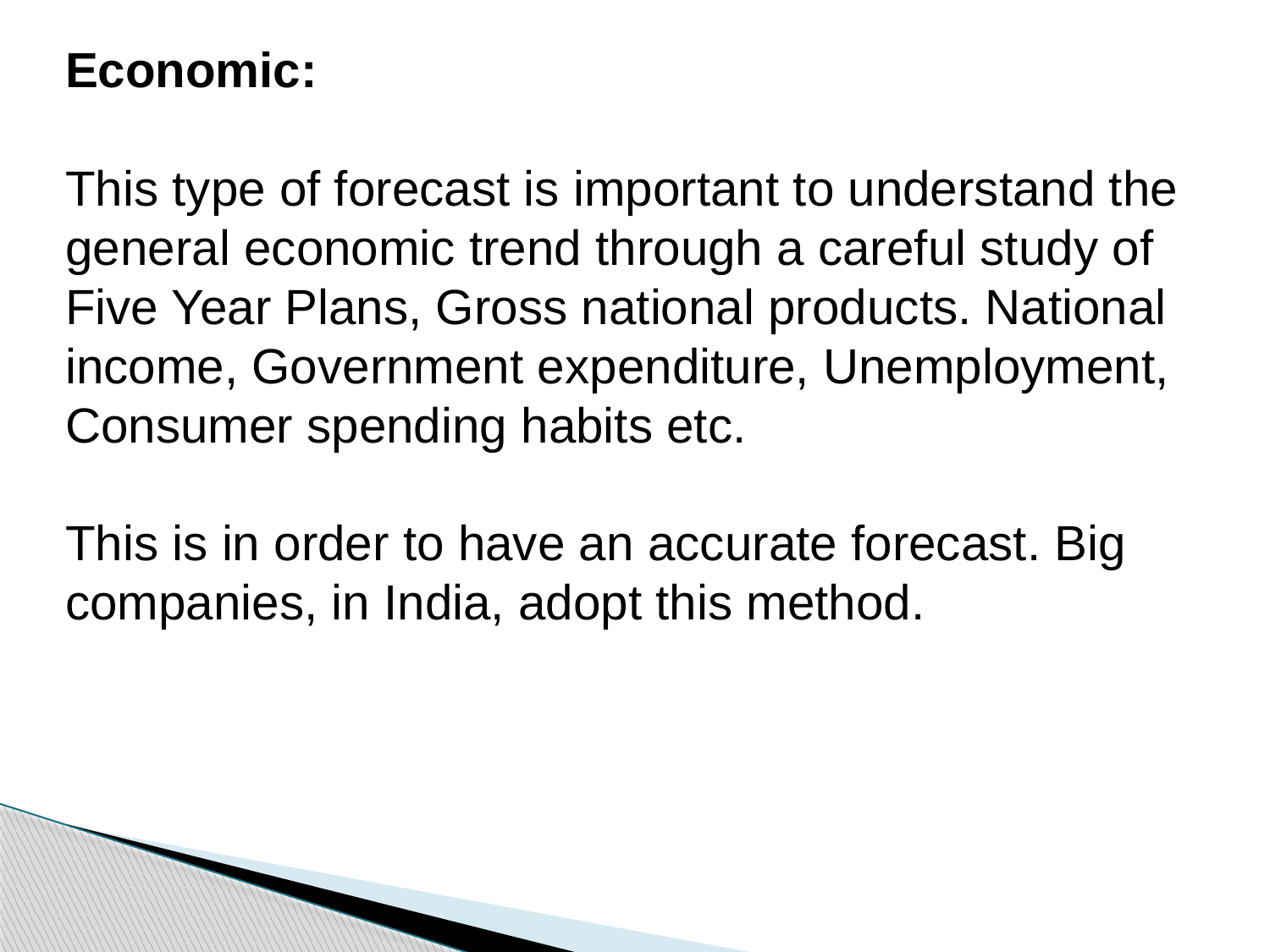

Economic:

This type of forecast is important to understand the general economic trend through a careful study of Five Year Plans, Gross national products. National income, Government expenditure, Unemployment, Consumer spending habits etc.

This is in order to have an accurate forecast. Big companies, in India, adopt this method.